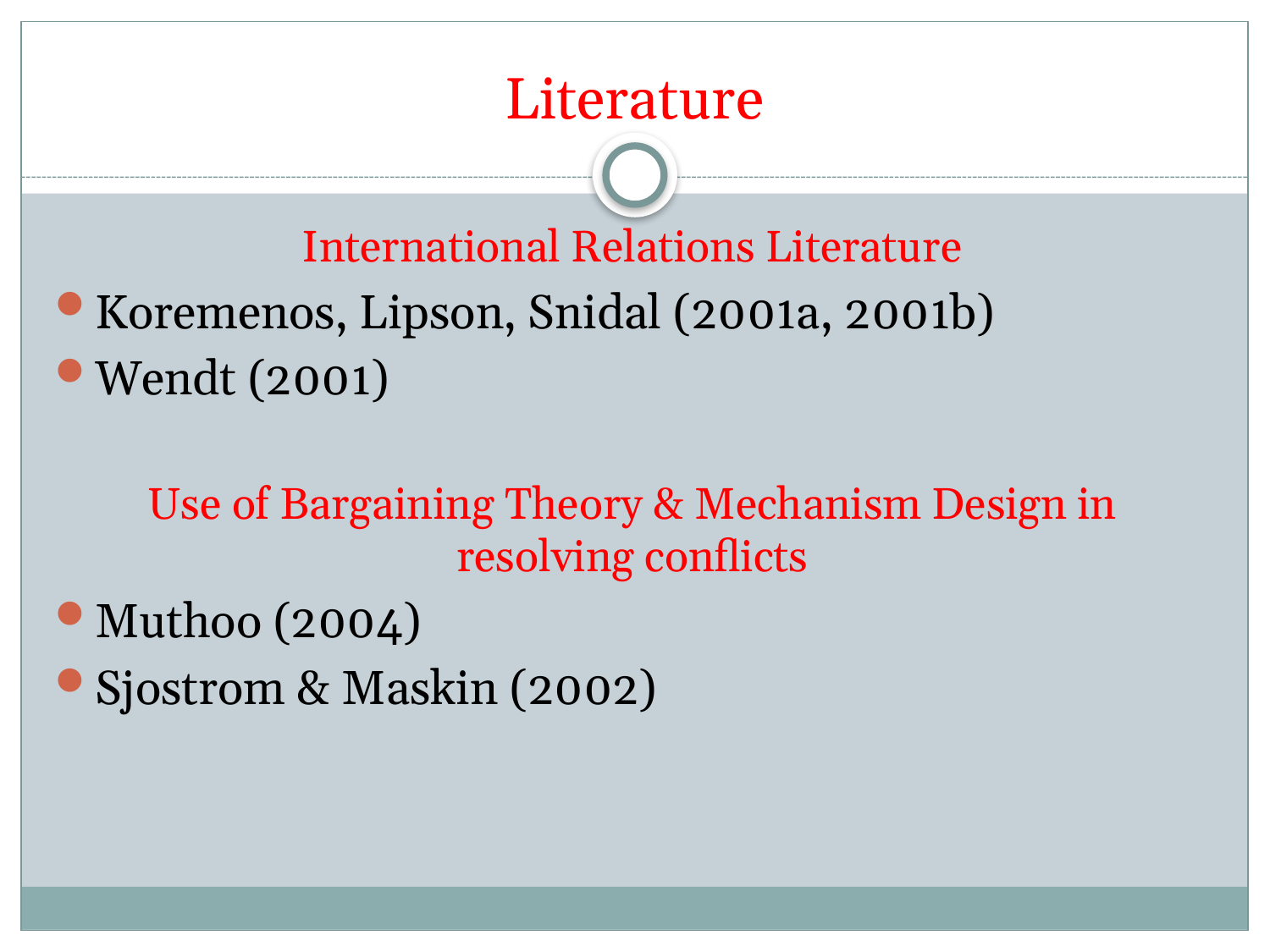

# Literature
International Relations Literature
Koremenos, Lipson, Snidal (2001a, 2001b)
Wendt (2001)

Use of Bargaining Theory & Mechanism Design in resolving conflicts
Muthoo (2004)
Sjostrom & Maskin (2002)